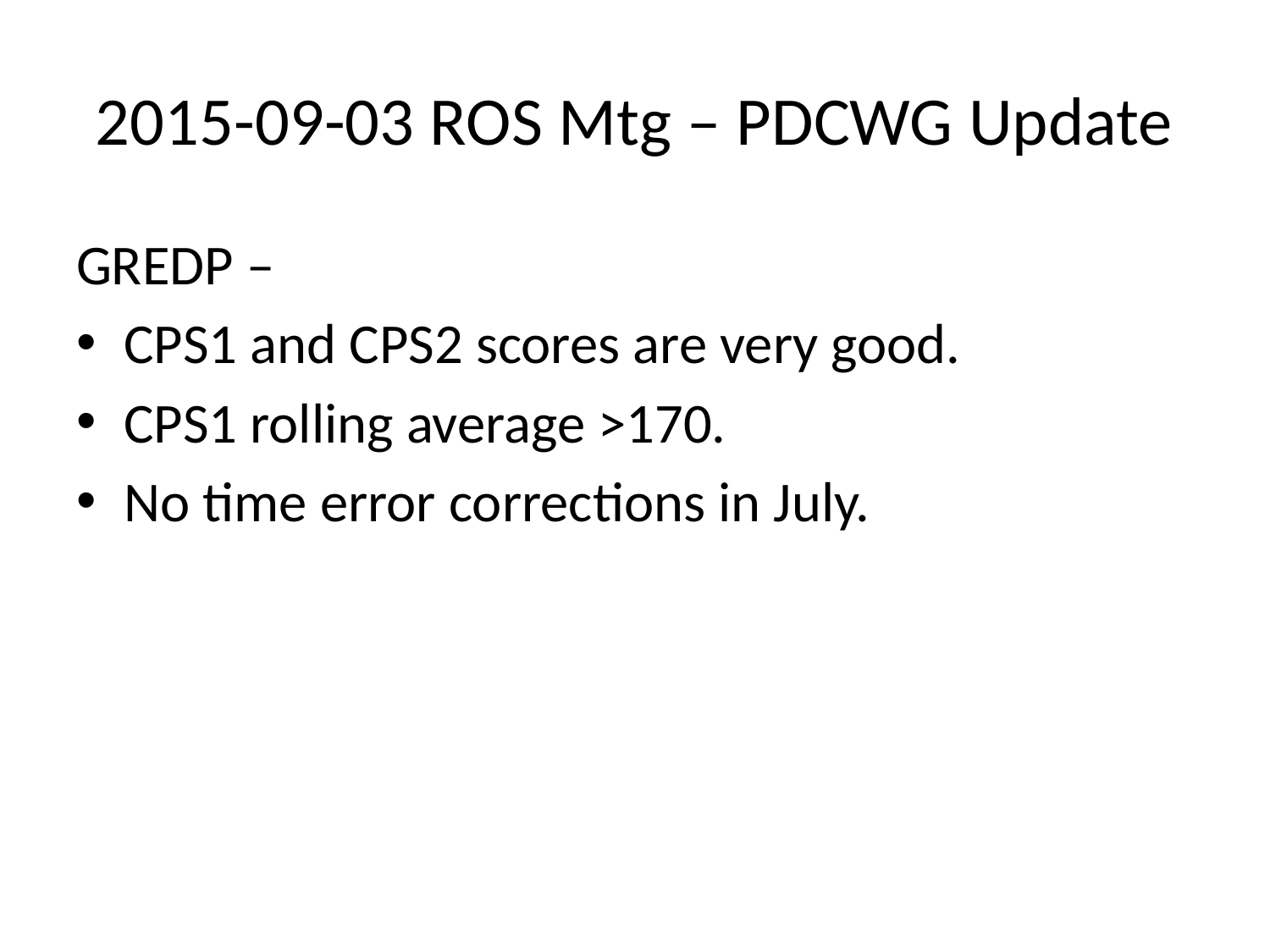

# 2015-09-03 ROS Mtg – PDCWG Update
GREDP –
CPS1 and CPS2 scores are very good.
CPS1 rolling average >170.
No time error corrections in July.